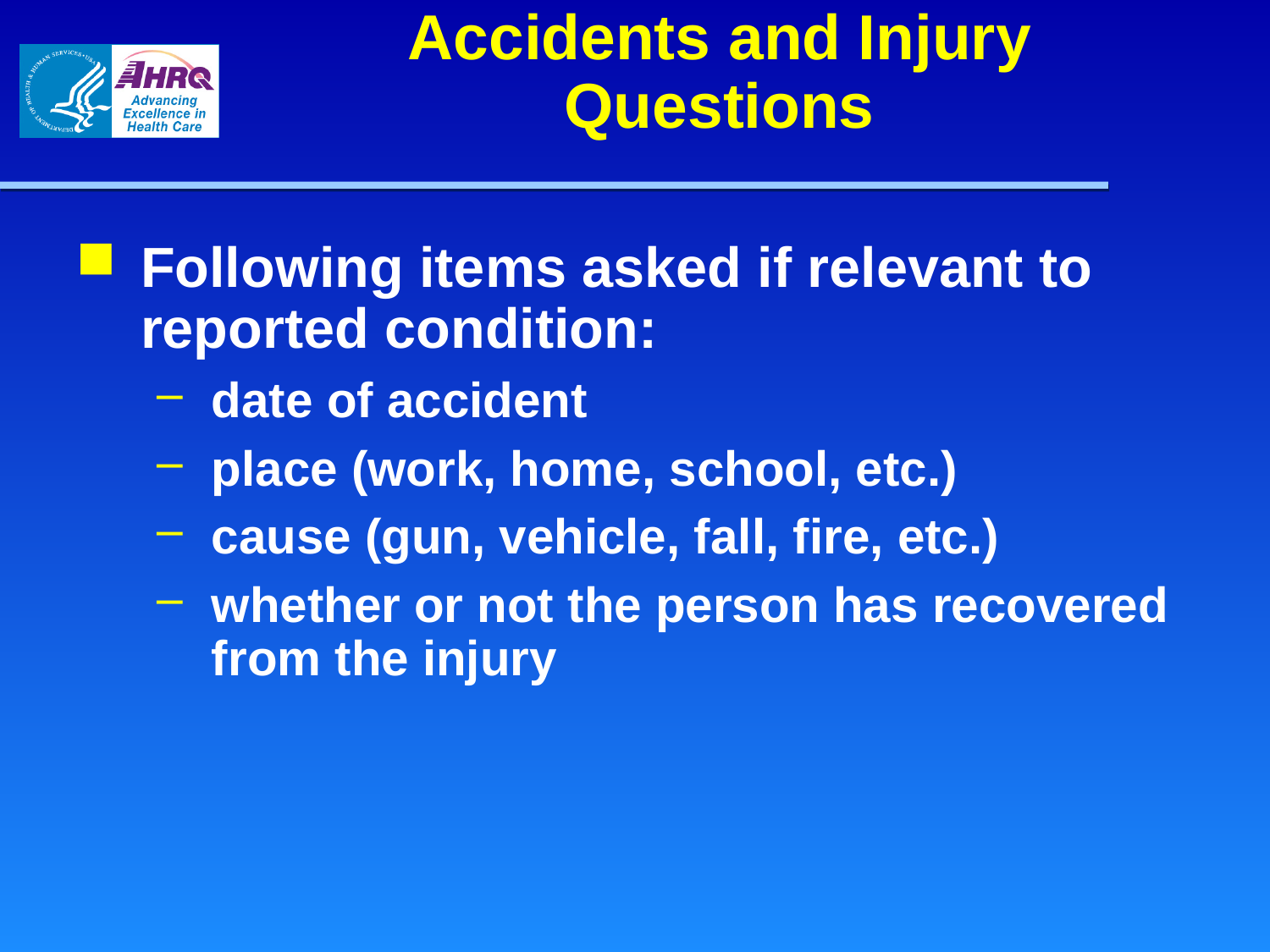

# Accidents and Injury Questions
Following items asked if relevant to reported condition:
date of accident
place (work, home, school, etc.)
cause (gun, vehicle, fall, fire, etc.)
whether or not the person has recovered from the injury